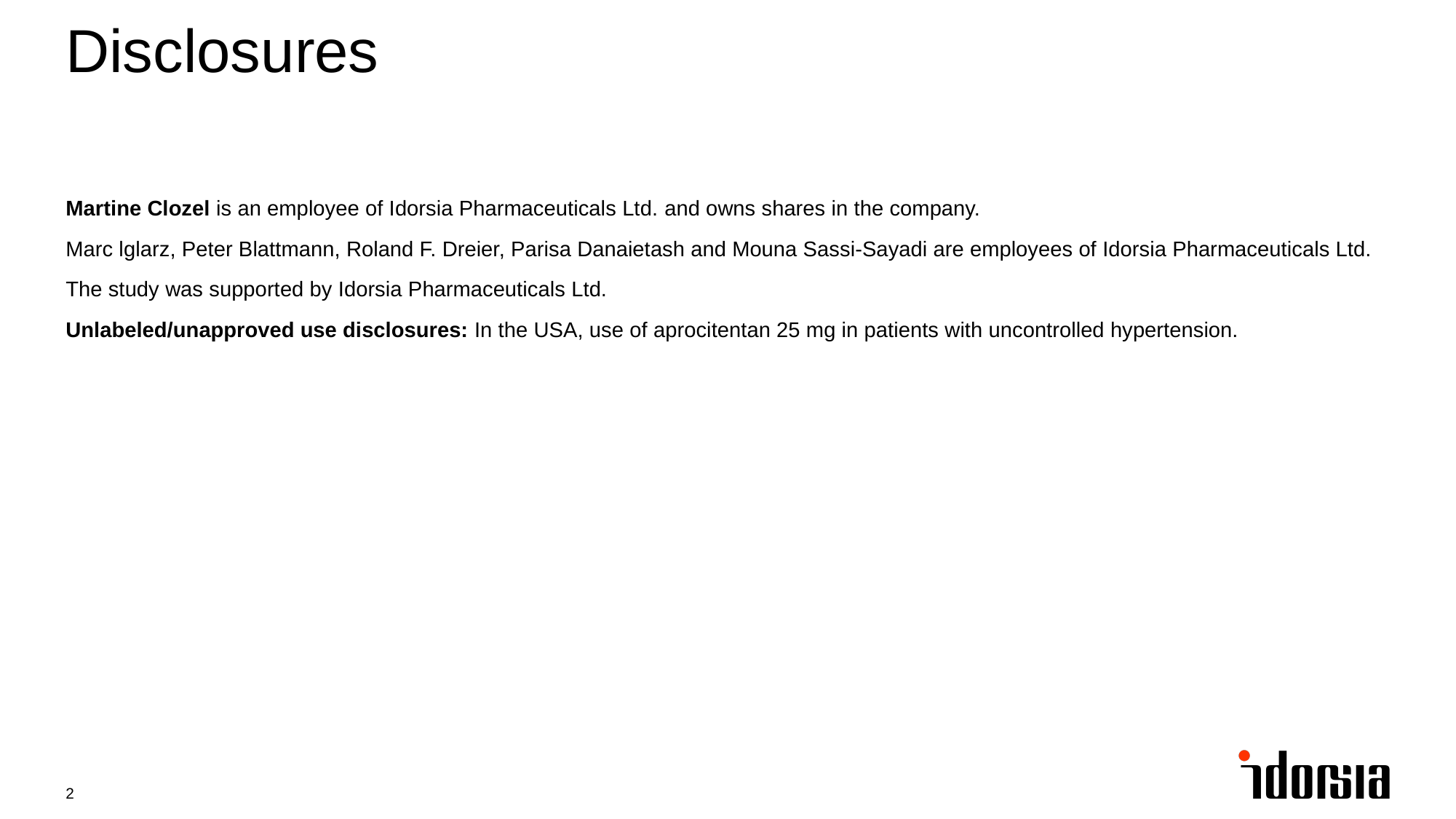

# Disclosures

Martine Clozel is an employee of Idorsia Pharmaceuticals Ltd.​ and owns shares in the company.
Marc lglarz, Peter Blattmann, Roland F. Dreier, Parisa Danaietash and Mouna Sassi-Sayadi are employees of Idorsia Pharmaceuticals Ltd.​
The study was supported by Idorsia Pharmaceuticals Ltd.
Unlabeled/unapproved use disclosures: In the USA, use of aprocitentan 25 mg in patients with uncontrolled hypertension.
2